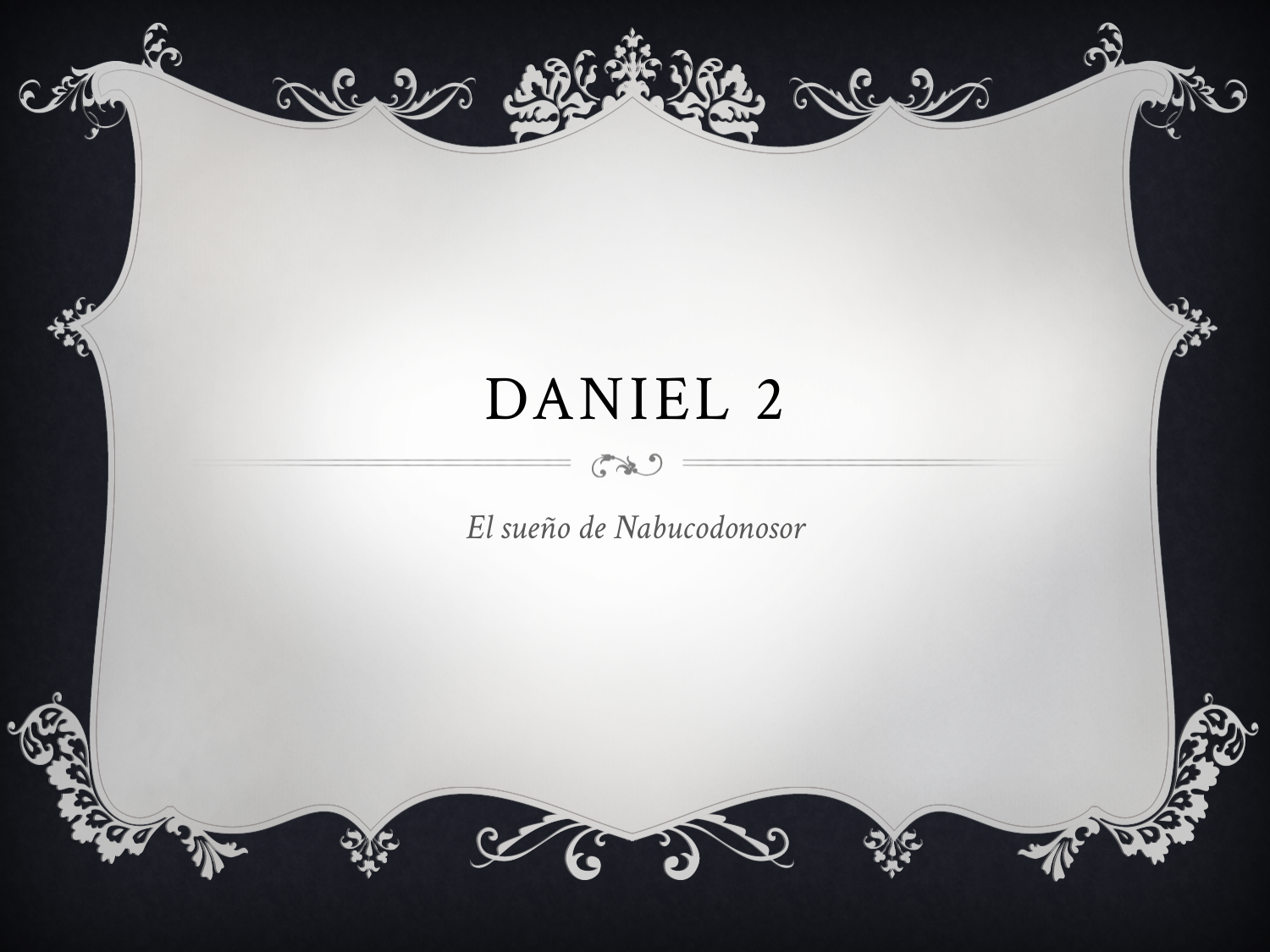

# Daniel 2
El sueño de Nabucodonosor